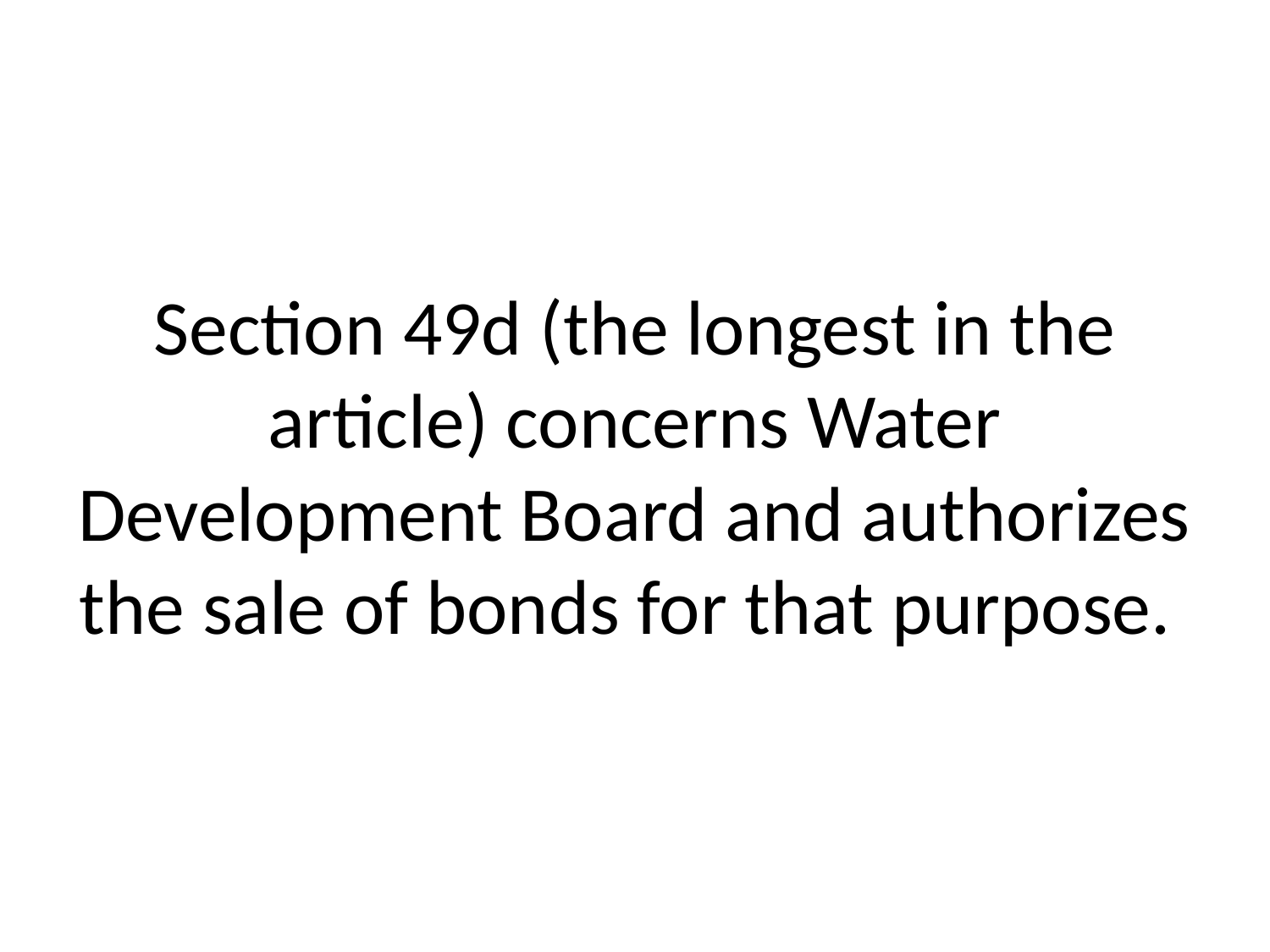

# Section 49d (the longest in the article) concerns Water Development Board and authorizes the sale of bonds for that purpose.